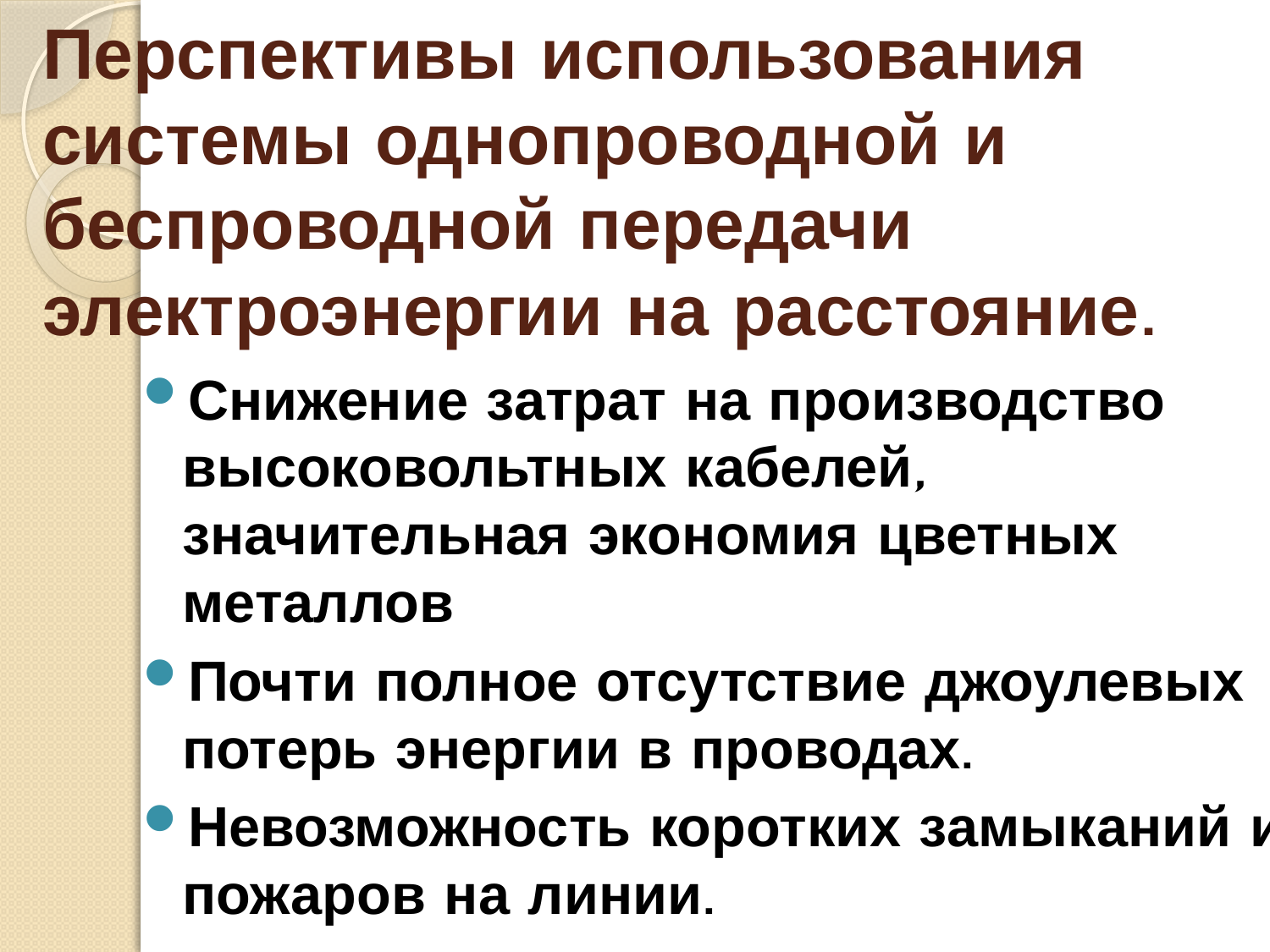

# Перспективы использования системы однопроводной и беспроводной передачи электроэнергии на расстояние.
Снижение затрат на производство высоковольтных кабелей, значительная экономия цветных металлов
Почти полное отсутствие джоулевых потерь энергии в проводах.
Невозможность коротких замыканий и пожаров на линии.